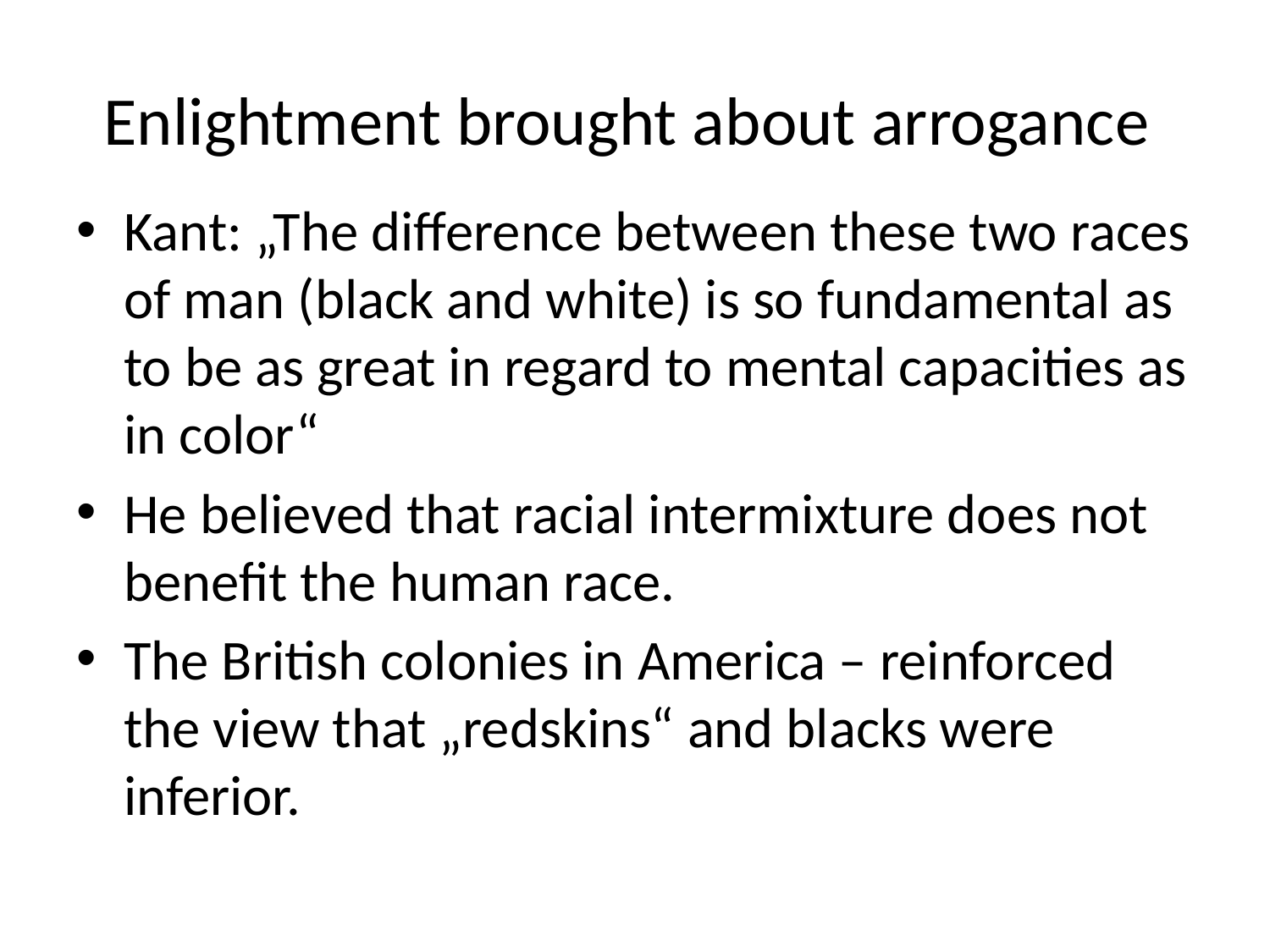

# Enlightment brought about arrogance
Kant: „The difference between these two races of man (black and white) is so fundamental as to be as great in regard to mental capacities as in color“
He believed that racial intermixture does not benefit the human race.
The British colonies in America – reinforced the view that „redskins“ and blacks were inferior.